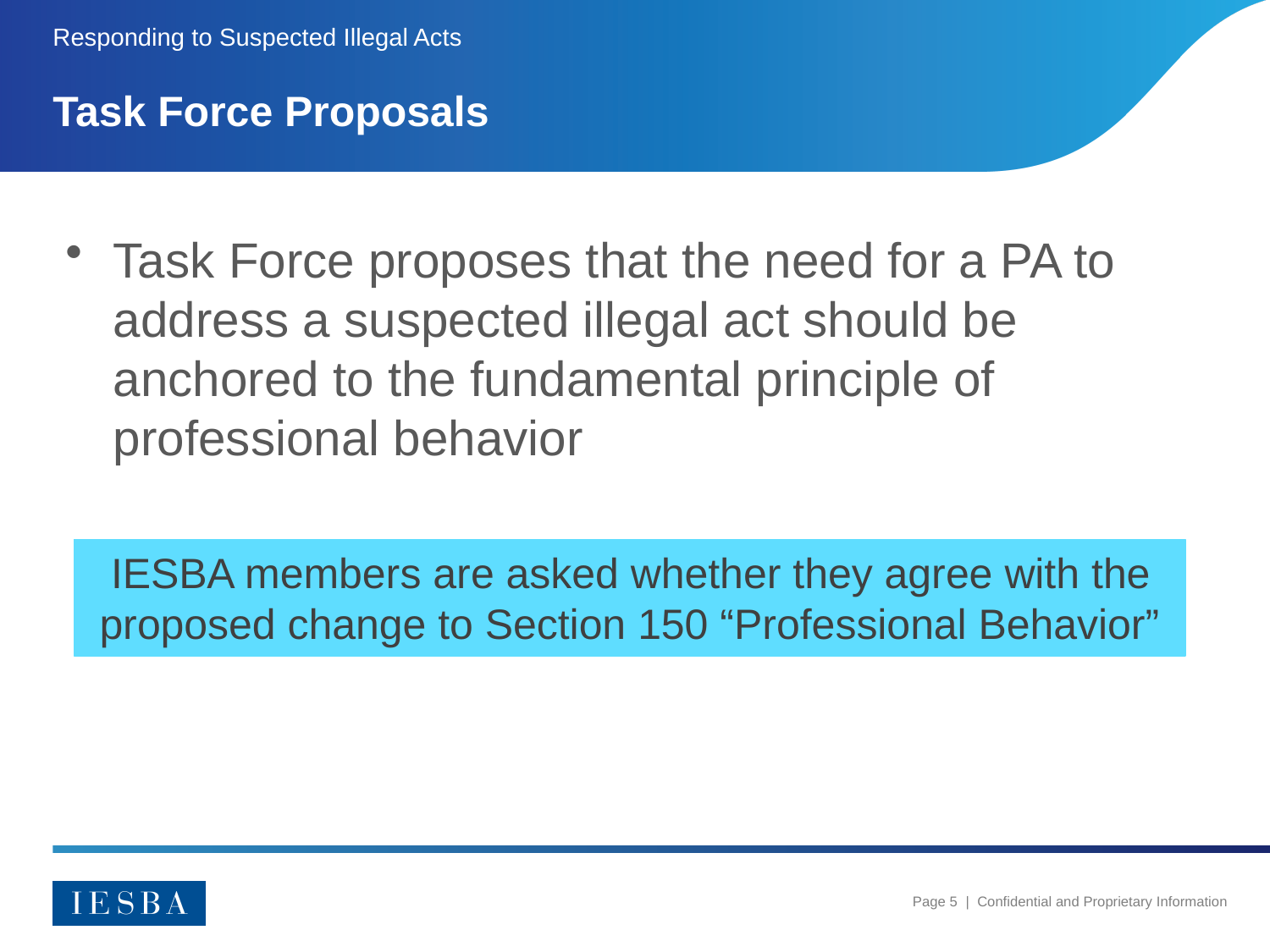

Responding to Suspected Illegal Acts

# Task Force Proposals
Task Force proposes that the need for a PA to address a suspected illegal act should be anchored to the fundamental principle of professional behavior

IESBA members are asked whether they agree with the proposed change to Section 150 “Professional Behavior”